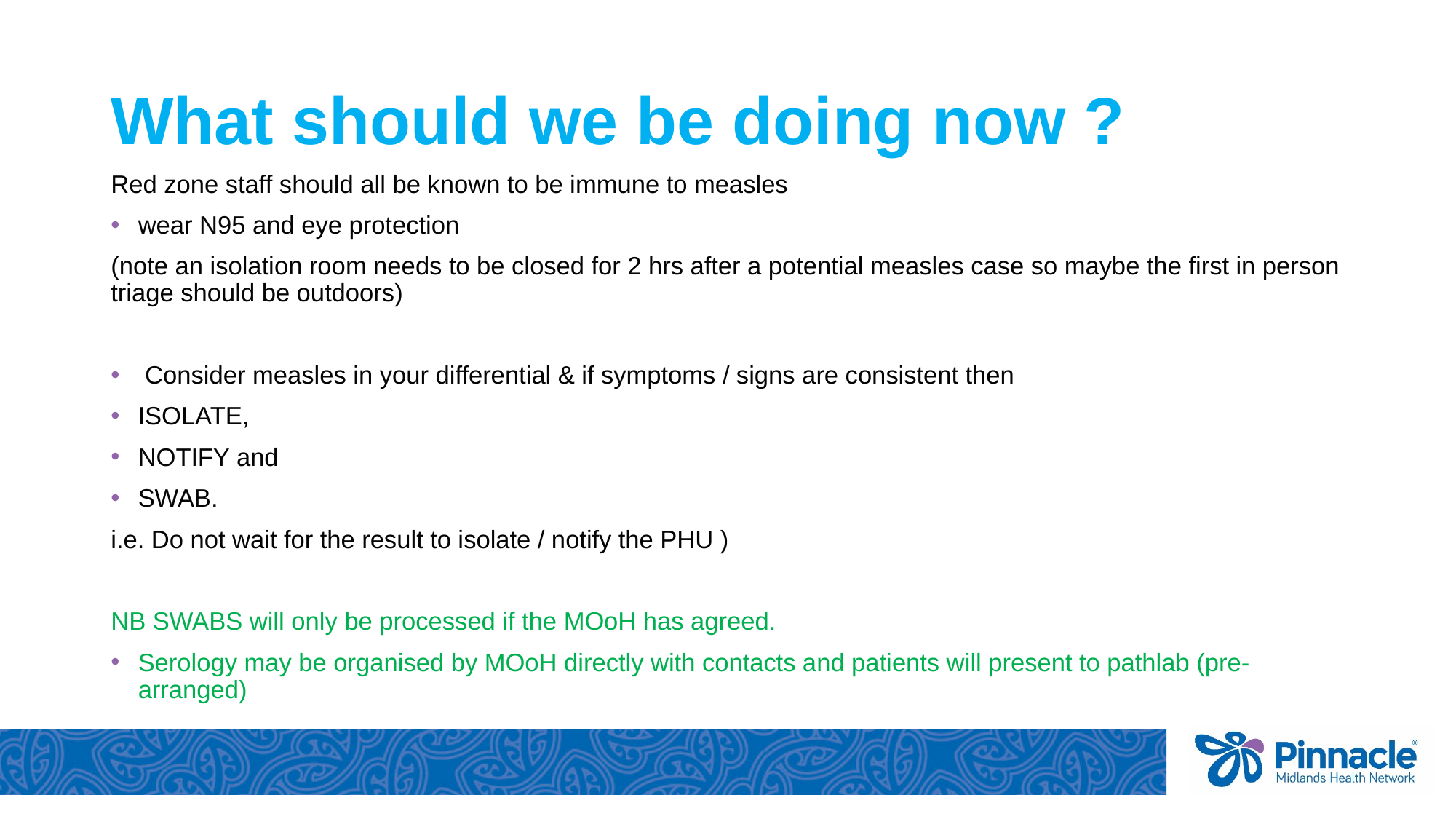

# What should we be doing now ?
Red zone staff should all be known to be immune to measles
wear N95 and eye protection
(note an isolation room needs to be closed for 2 hrs after a potential measles case so maybe the first in person triage should be outdoors)

 Consider measles in your differential & if symptoms / signs are consistent then
ISOLATE,
NOTIFY and
SWAB.
i.e. Do not wait for the result to isolate / notify the PHU )

NB SWABS will only be processed if the MOoH has agreed.
Serology may be organised by MOoH directly with contacts and patients will present to pathlab (pre-arranged)